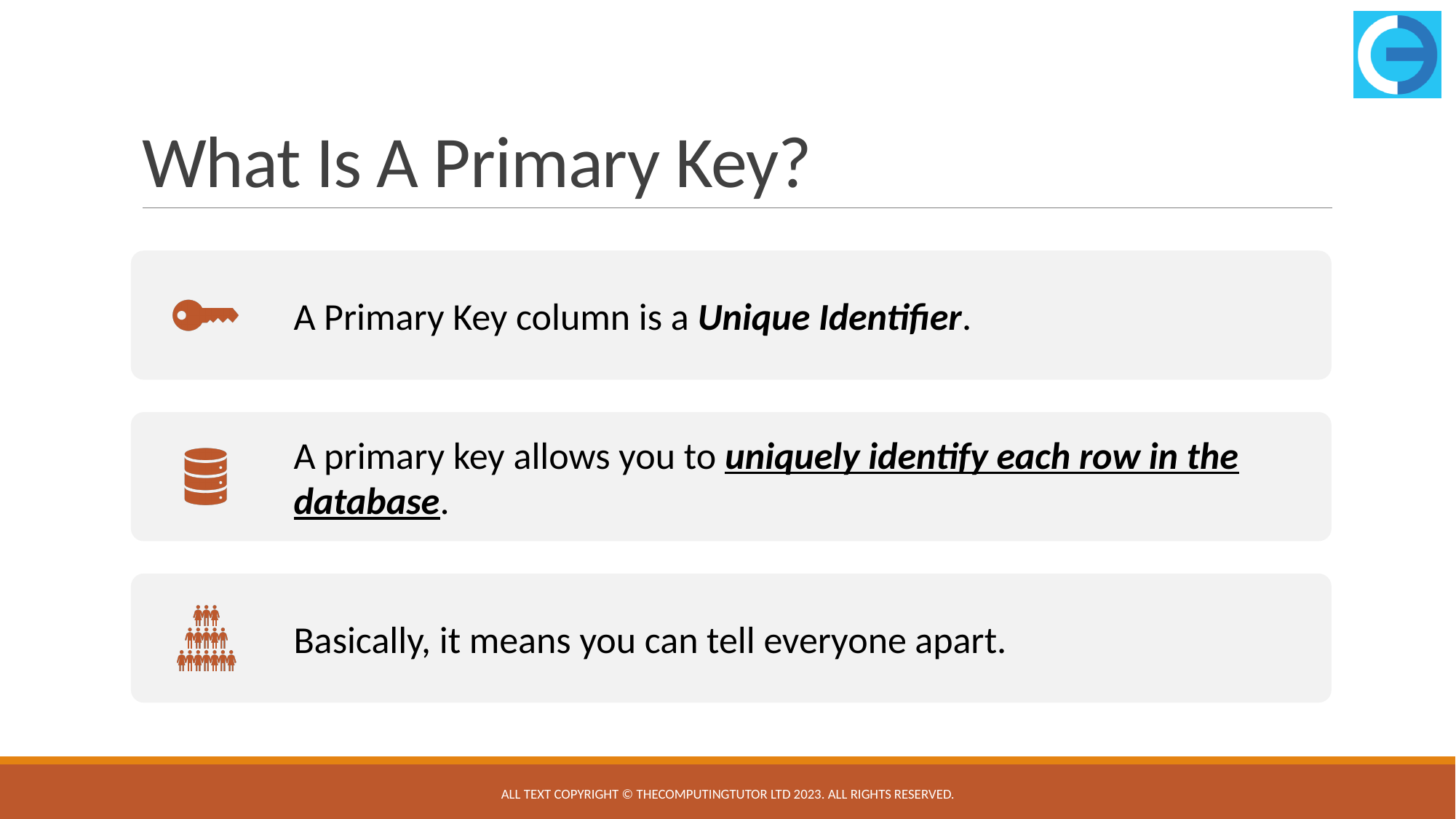

# What Is A Primary Key?
A Primary Key column is a Unique Identifier.
A primary key allows you to uniquely identify each row in the database.
Basically, it means you can tell everyone apart.
All text copyright © TheComputingTutor Ltd 2023. All rights Reserved.